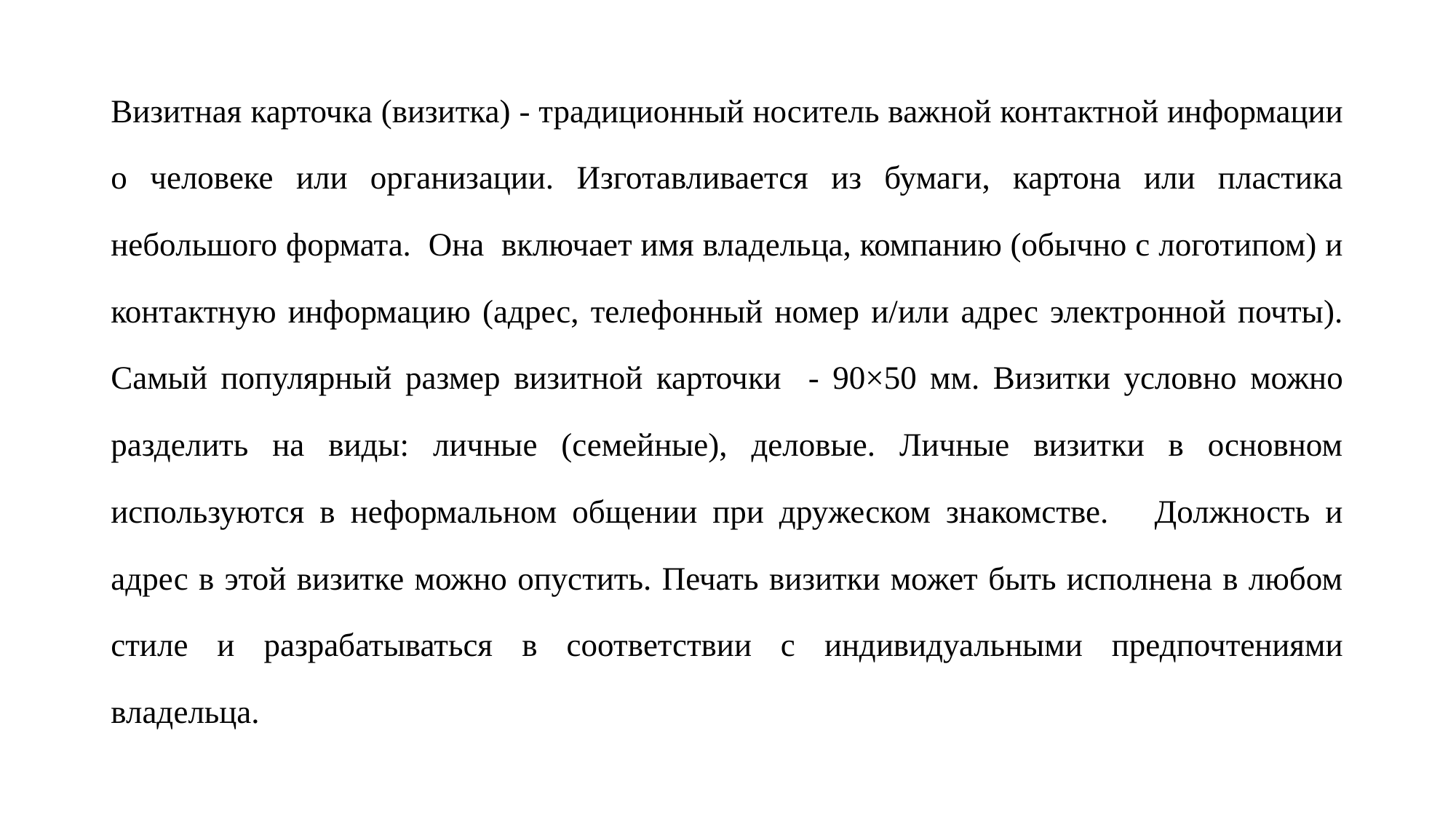

Визитная карточка (визитка) - традиционный носитель важной контактной информации о человеке или организации. Изготавливается из бумаги, картона или пластика небольшого формата.  Она  включает имя владельца, компанию (обычно с логотипом) и контактную информацию (адрес, телефонный номер и/или адрес электронной почты). Самый популярный размер визитной карточки  - 90×50 мм. Визитки условно можно разделить на виды: личные (семейные), деловые. Личные визитки в основном используются в неформальном общении при дружеском знакомстве.   Должность и адрес в этой визитке можно опустить. Печать визитки может быть исполнена в любом стиле и разрабатываться в соответствии с индивидуальными предпочтениями владельца.